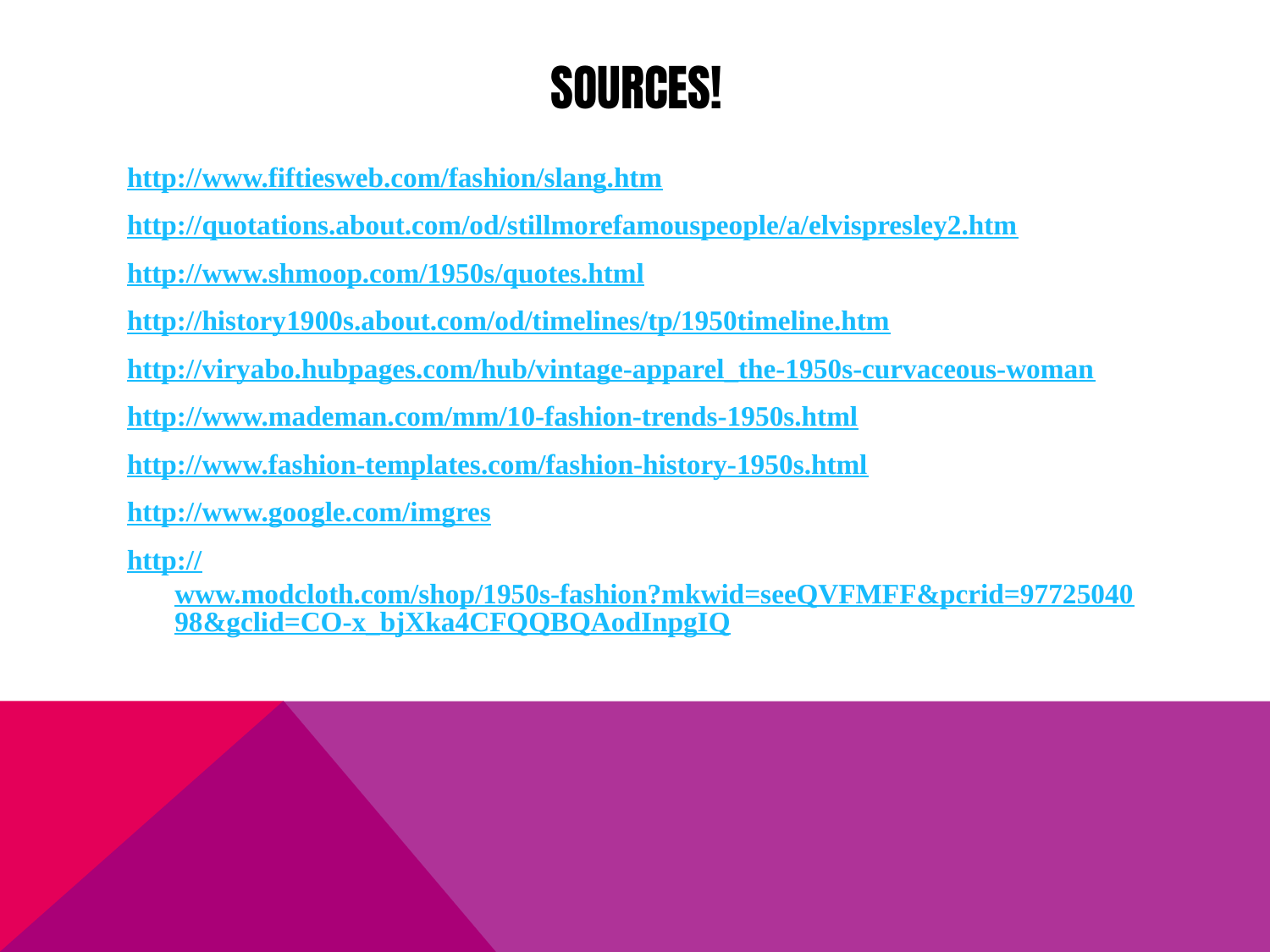

# Sources!
http://www.fiftiesweb.com/fashion/slang.htm
http://quotations.about.com/od/stillmorefamouspeople/a/elvispresley2.htm
http://www.shmoop.com/1950s/quotes.html
http://history1900s.about.com/od/timelines/tp/1950timeline.htm
http://viryabo.hubpages.com/hub/vintage-apparel_the-1950s-curvaceous-woman
http://www.mademan.com/mm/10-fashion-trends-1950s.html
http://www.fashion-templates.com/fashion-history-1950s.html
http://www.google.com/imgres
http://www.modcloth.com/shop/1950s-fashion?mkwid=seeQVFMFF&pcrid=9772504098&gclid=CO-x_bjXka4CFQQBQAodInpgIQ